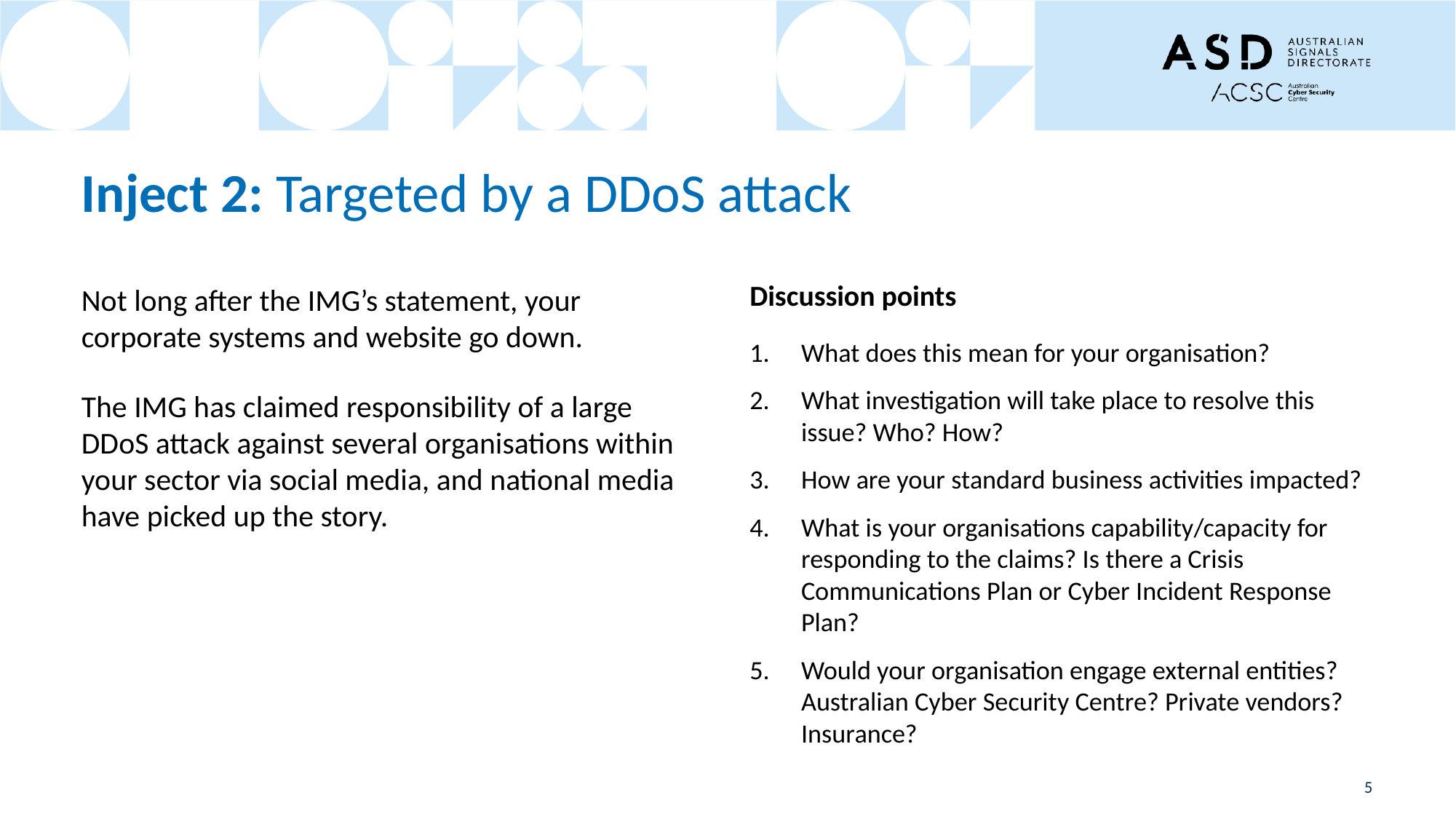

# Inject 2: Targeted by a DDoS attack
Not long after the IMG’s statement, your corporate systems and website go down.
The IMG has claimed responsibility of a large DDoS attack against several organisations within your sector via social media, and national media have picked up the story.
Discussion points
What does this mean for your organisation?
What investigation will take place to resolve this issue? Who? How?
How are your standard business activities impacted?
What is your organisations capability/capacity for responding to the claims? Is there a Crisis Communications Plan or Cyber Incident Response Plan?
Would your organisation engage external entities? Australian Cyber Security Centre? Private vendors? Insurance?
5